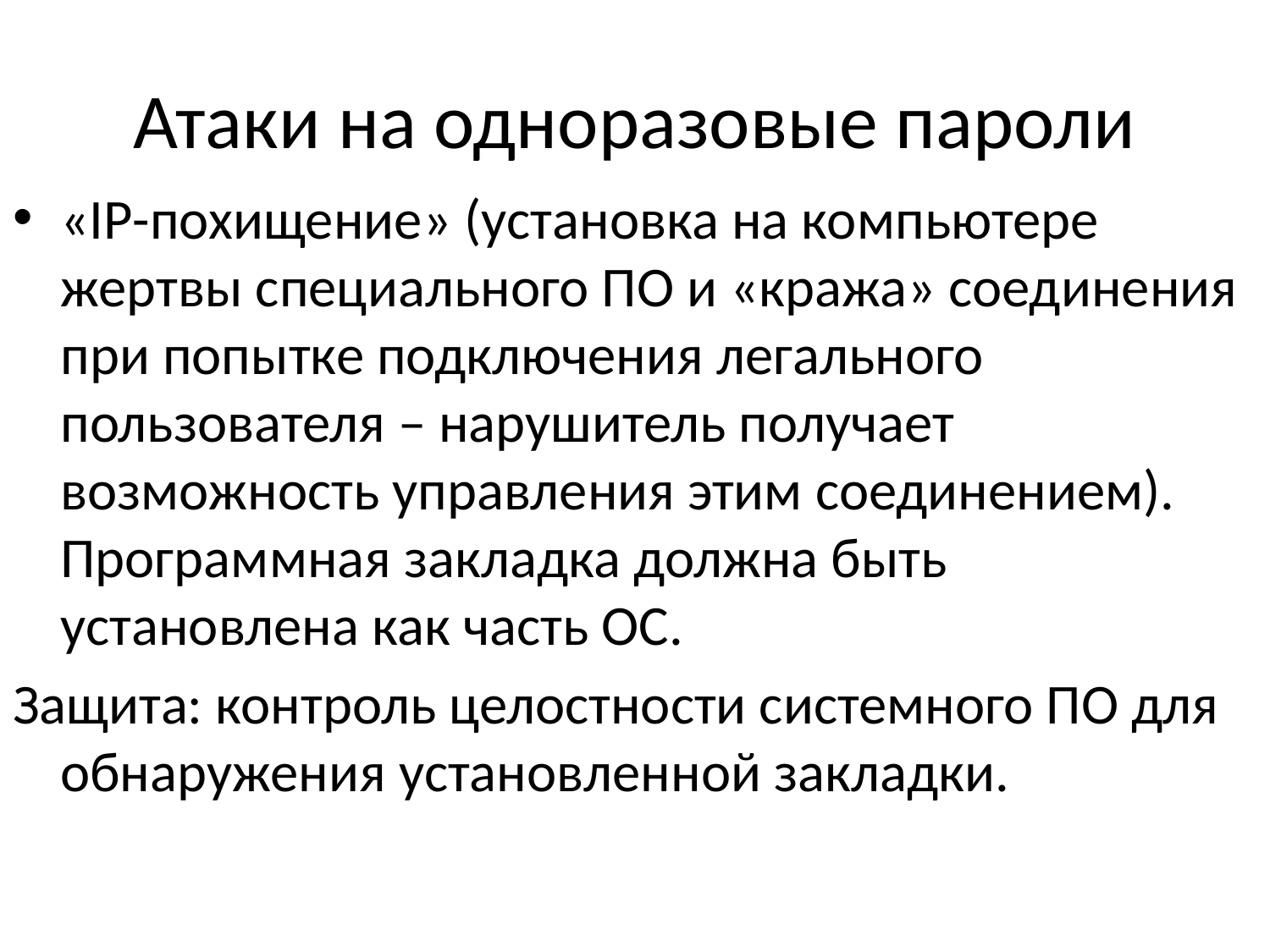

# Атаки на одноразовые пароли
«IP-похищение» (установка на компьютере жертвы специального ПО и «кража» соединения при попытке подключения легального пользователя – нарушитель получает возможность управления этим соединением). Программная закладка должна быть установлена как часть ОС.
Защита: контроль целостности системного ПО для обнаружения установленной закладки.